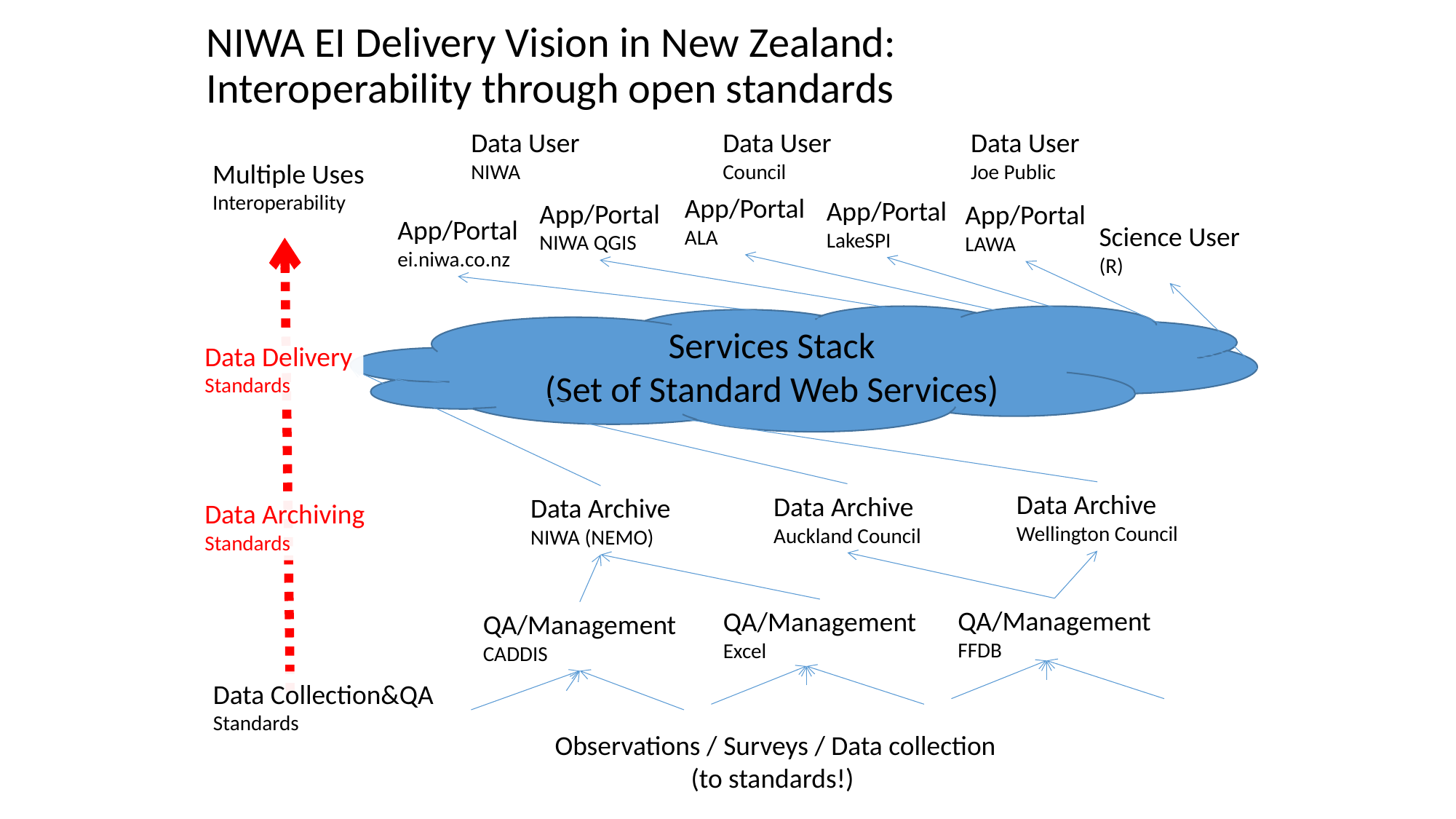

# NIWA EI Delivery Vision in New Zealand: Interoperability through open standards
Data User
Joe Public
Data User
NIWA
Data User
Council
Multiple Uses
Interoperability
App/Portal
ALA
App/Portal
LakeSPI
App/Portal
NIWA QGIS
App/Portal
LAWA
App/Portal
ei.niwa.co.nz
Science User
(R)
Services Stack
(Set of Standard Web Services)
Data Delivery
Standards
Data Archive
Wellington Council
Data Archive
Auckland Council
Data Archive
NIWA (NEMO)
Data Archiving
Standards
QA/Management
FFDB
QA/Management
Excel
QA/Management
CADDIS
Data Collection&QA
Standards
Observations / Surveys / Data collection
(to standards!)